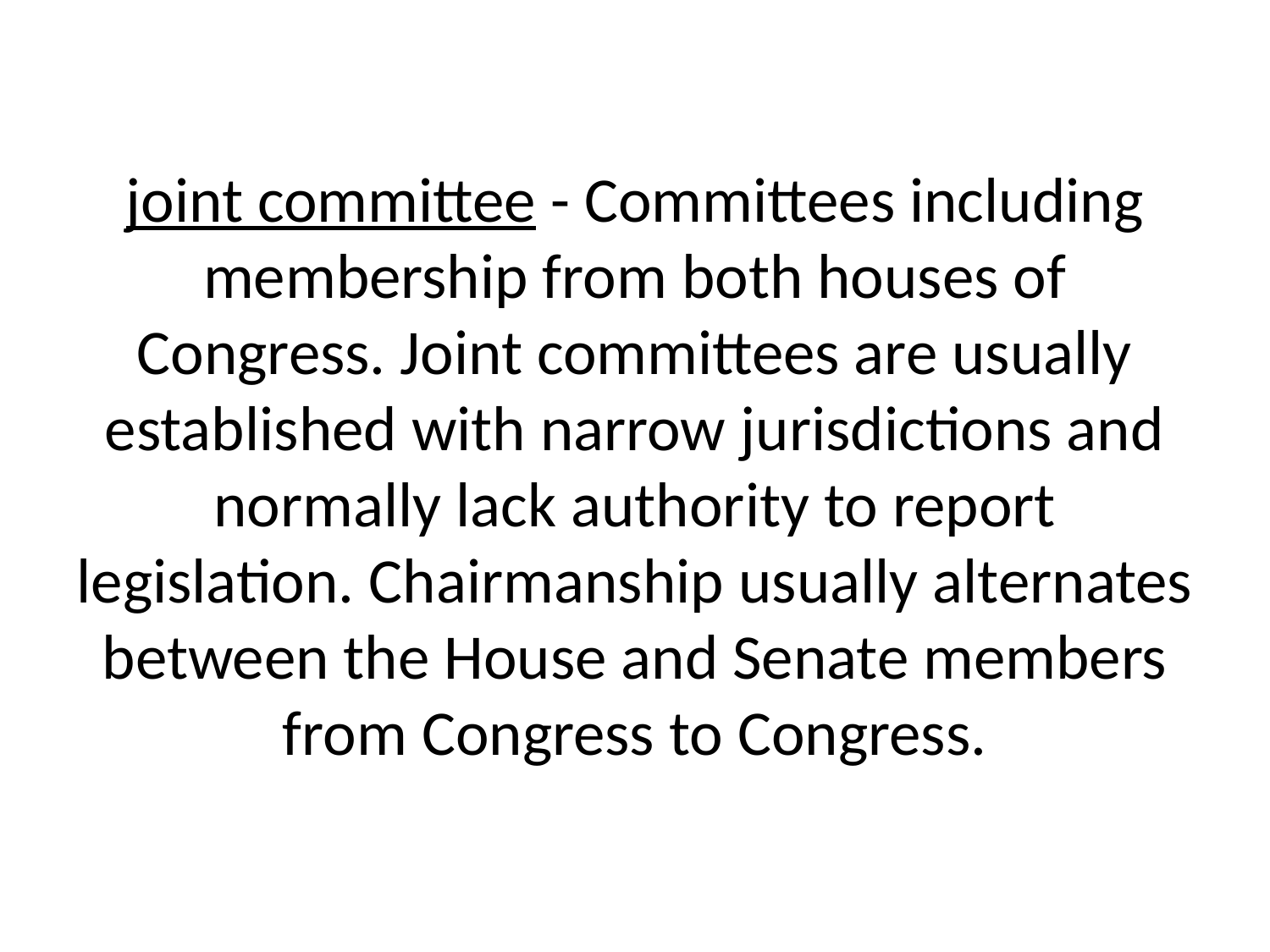

# joint committee - Committees including membership from both houses of Congress. Joint committees are usually established with narrow jurisdictions and normally lack authority to report legislation. Chairmanship usually alternates between the House and Senate members from Congress to Congress.